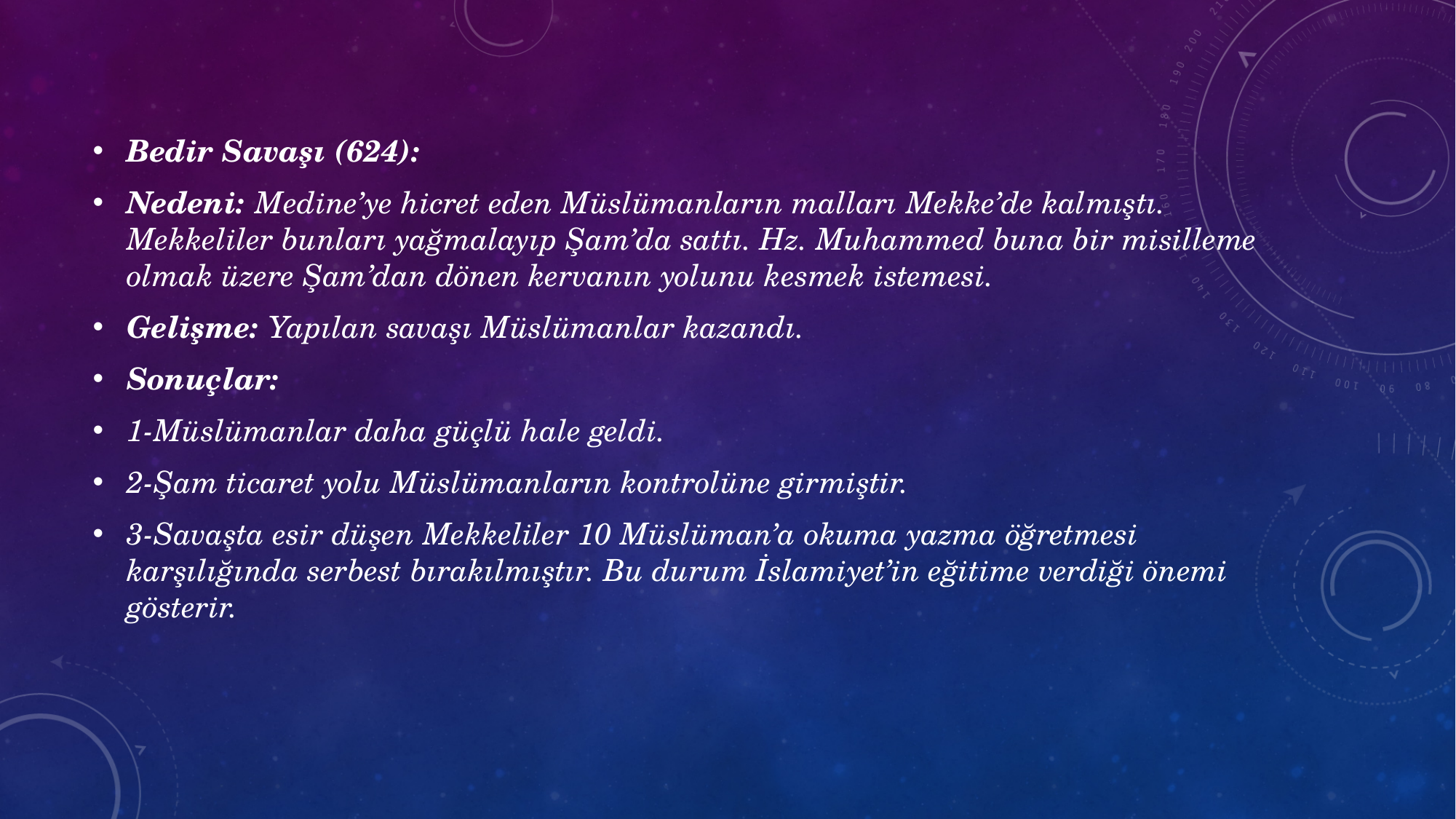

Bedir Savaşı (624):
Nedeni: Medine’ye hicret eden Müslümanların malları Mekke’de kalmıştı. Mekkeliler bunları yağmalayıp Şam’da sattı. Hz. Muhammed buna bir misilleme olmak üzere Şam’dan dönen kervanın yolunu kesmek istemesi.
Gelişme: Yapılan savaşı Müslümanlar kazandı.
Sonuçlar:
1-Müslümanlar daha güçlü hale geldi.
2-Şam ticaret yolu Müslümanların kontrolüne girmiştir.
3-Savaşta esir düşen Mekkeliler 10 Müslüman’a okuma yazma öğretmesi karşılığında serbest bırakılmıştır. Bu durum İslamiyet’in eğitime verdiği önemi gösterir.